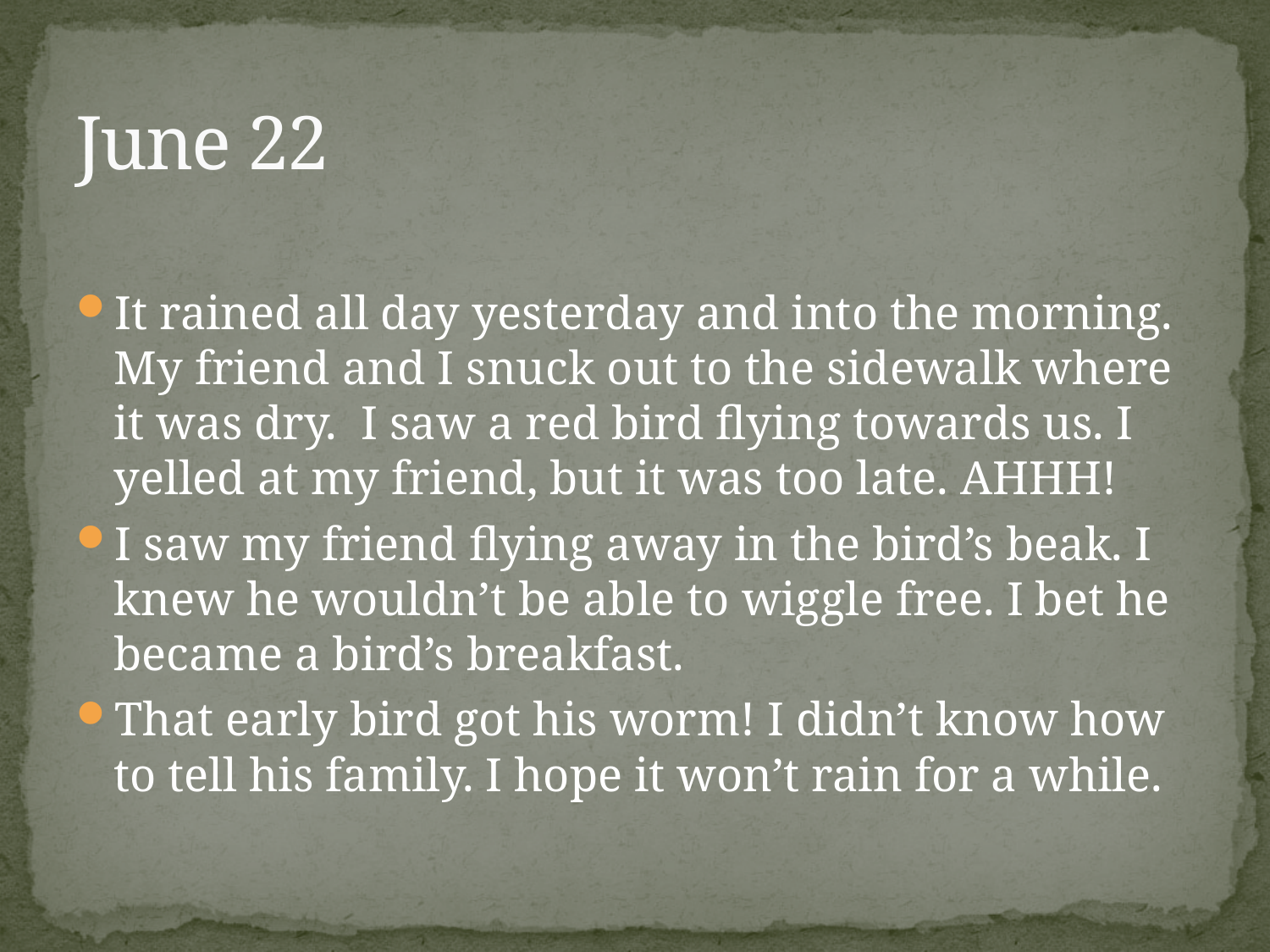

# June 22

It rained all day yesterday and into the morning. My friend and I snuck out to the sidewalk where it was dry.  I saw a red bird flying towards us. I yelled at my friend, but it was too late. AHHH!
I saw my friend flying away in the bird’s beak. I knew he wouldn’t be able to wiggle free. I bet he became a bird’s breakfast.
That early bird got his worm! I didn’t know how to tell his family. I hope it won’t rain for a while.